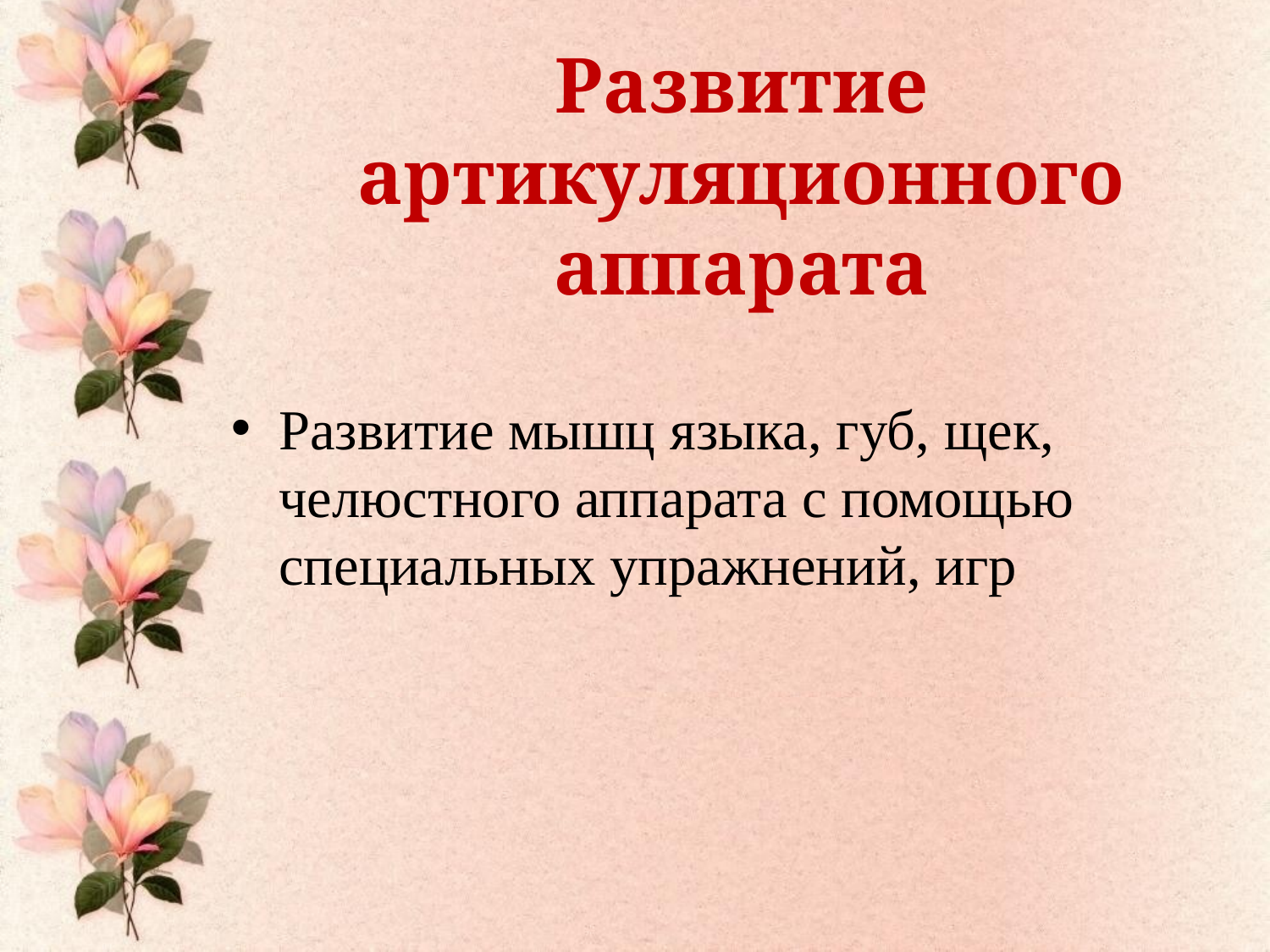

# Развитие артикуляционного аппарата
Развитие мышц языка, губ, щек, челюстного аппарата с помощью специальных упражнений, игр